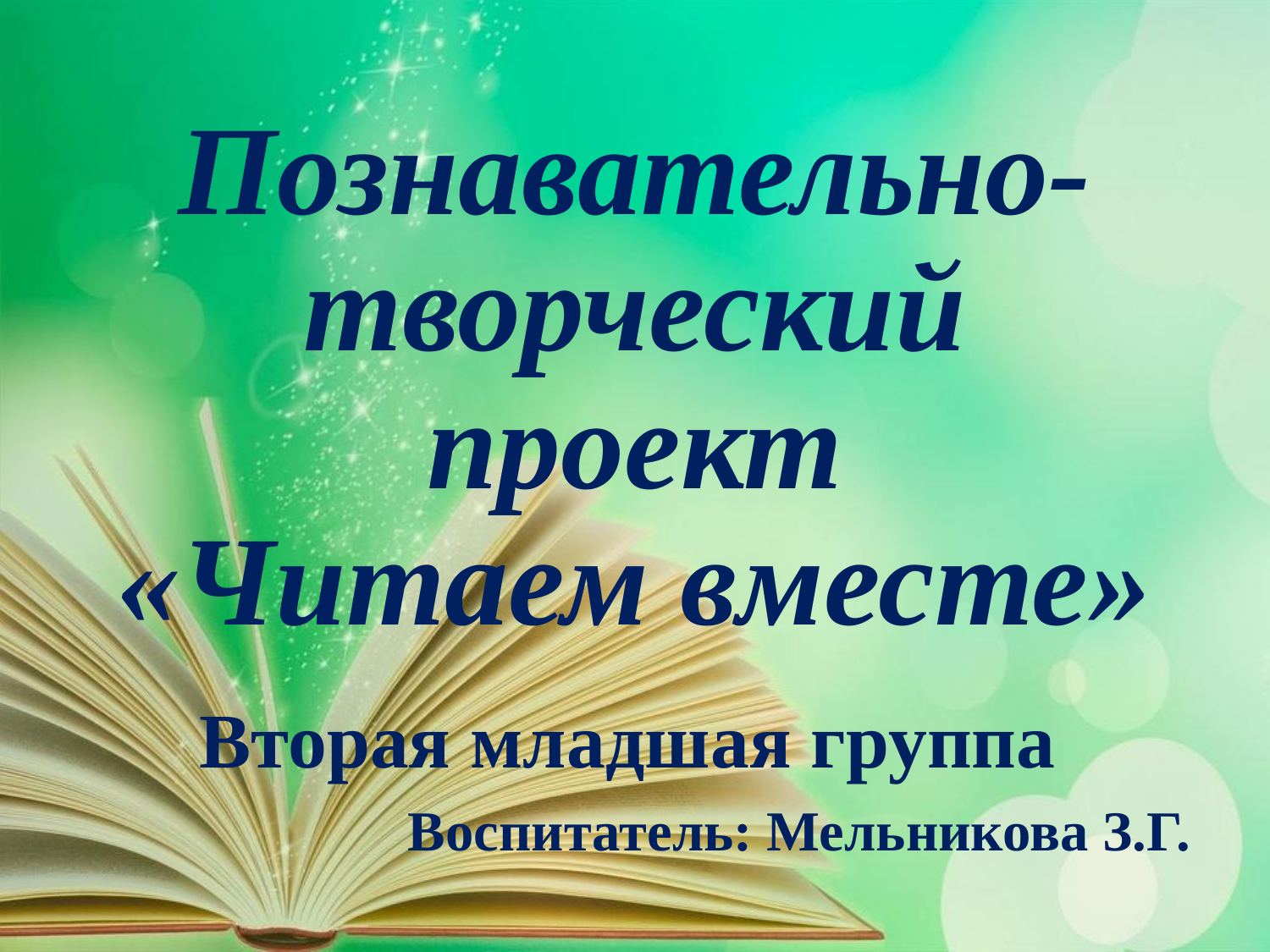

# Познавательно-творческий проект «Читаем вместе»
Вторая младшая группа
Воспитатель: Мельникова З.Г.